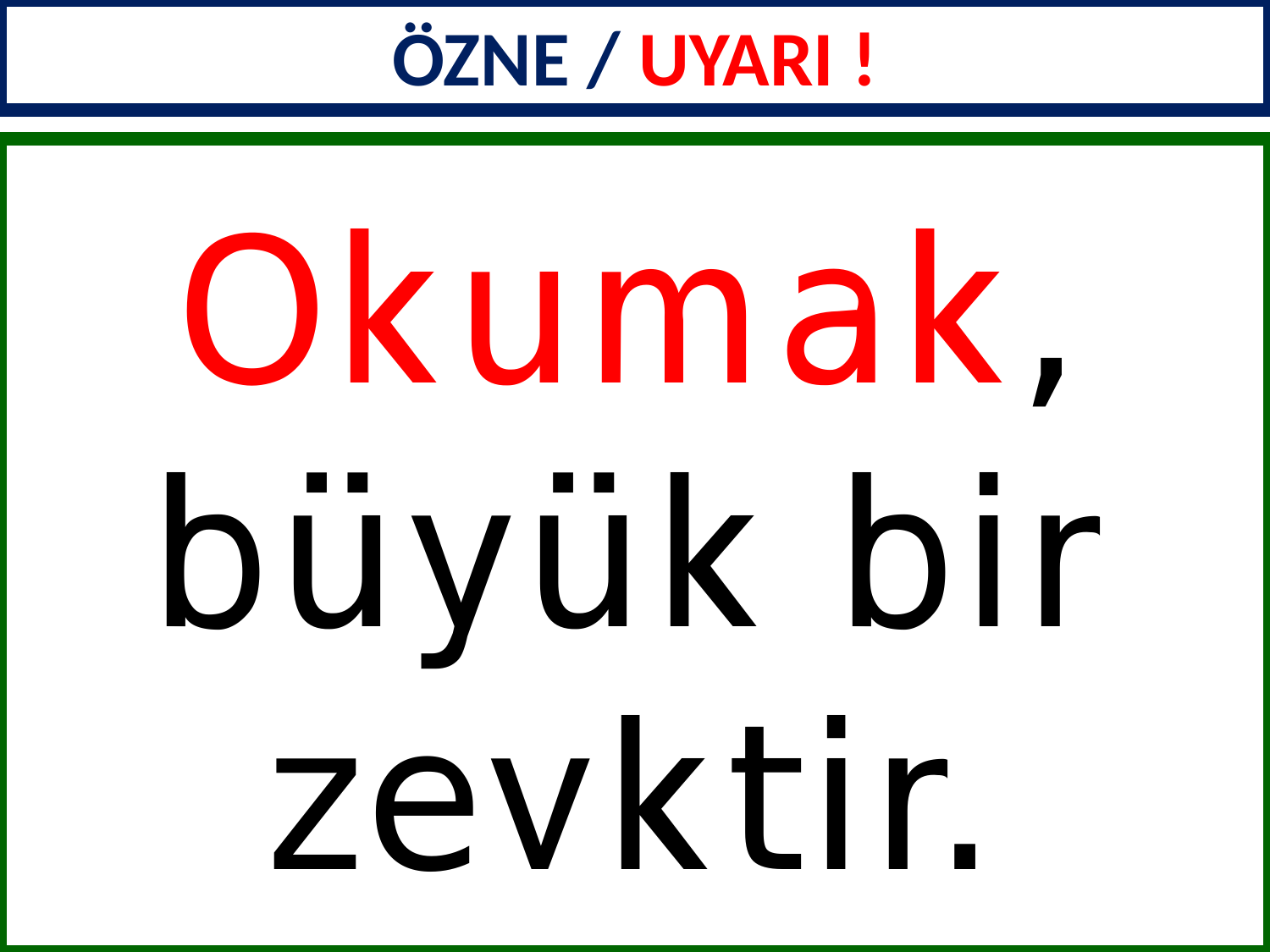

ÖZNE / UYARI !
Okumak, büyük bir zevktir.